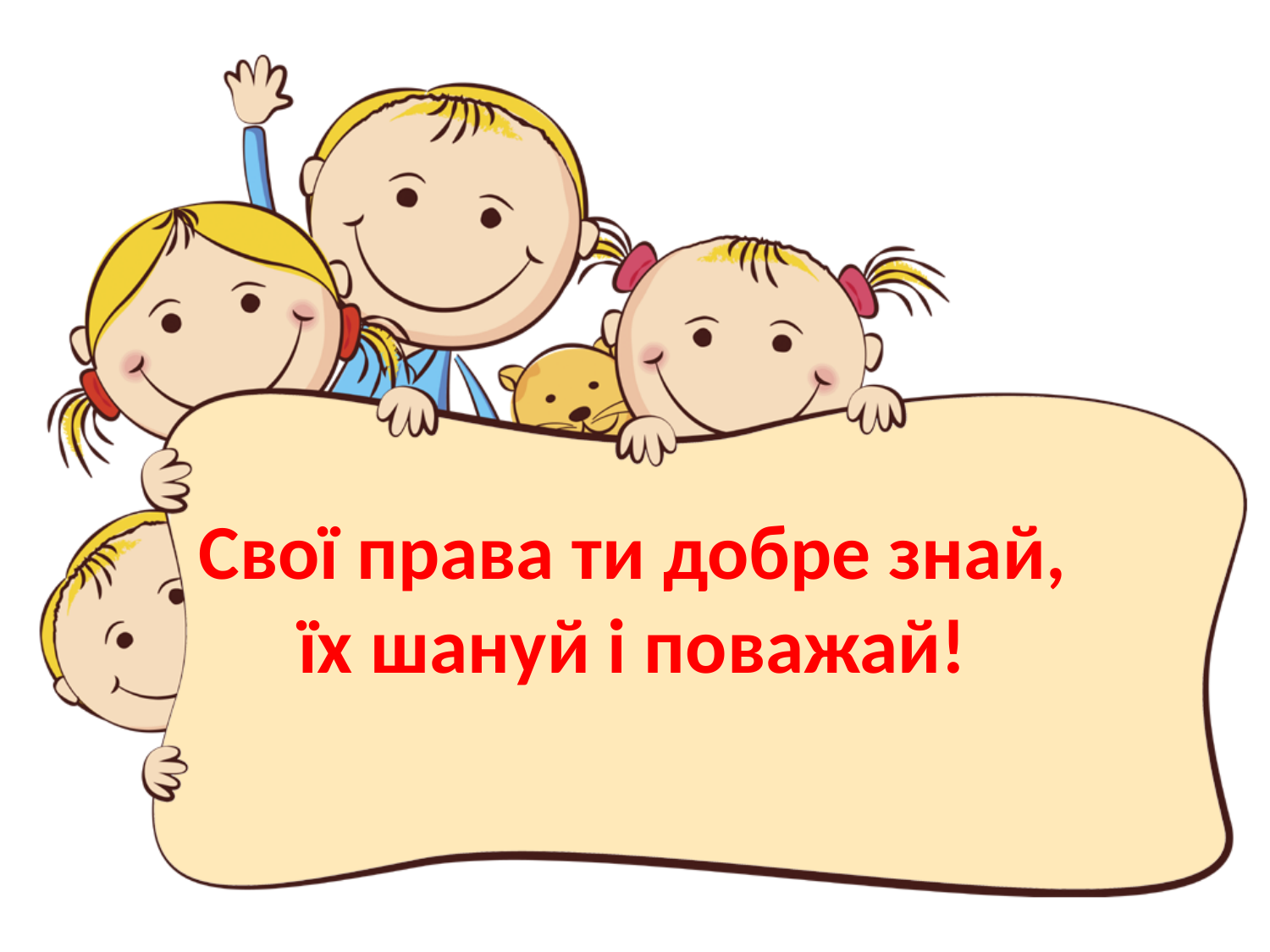

Свої права ти добре знай, їх шануй і поважай!